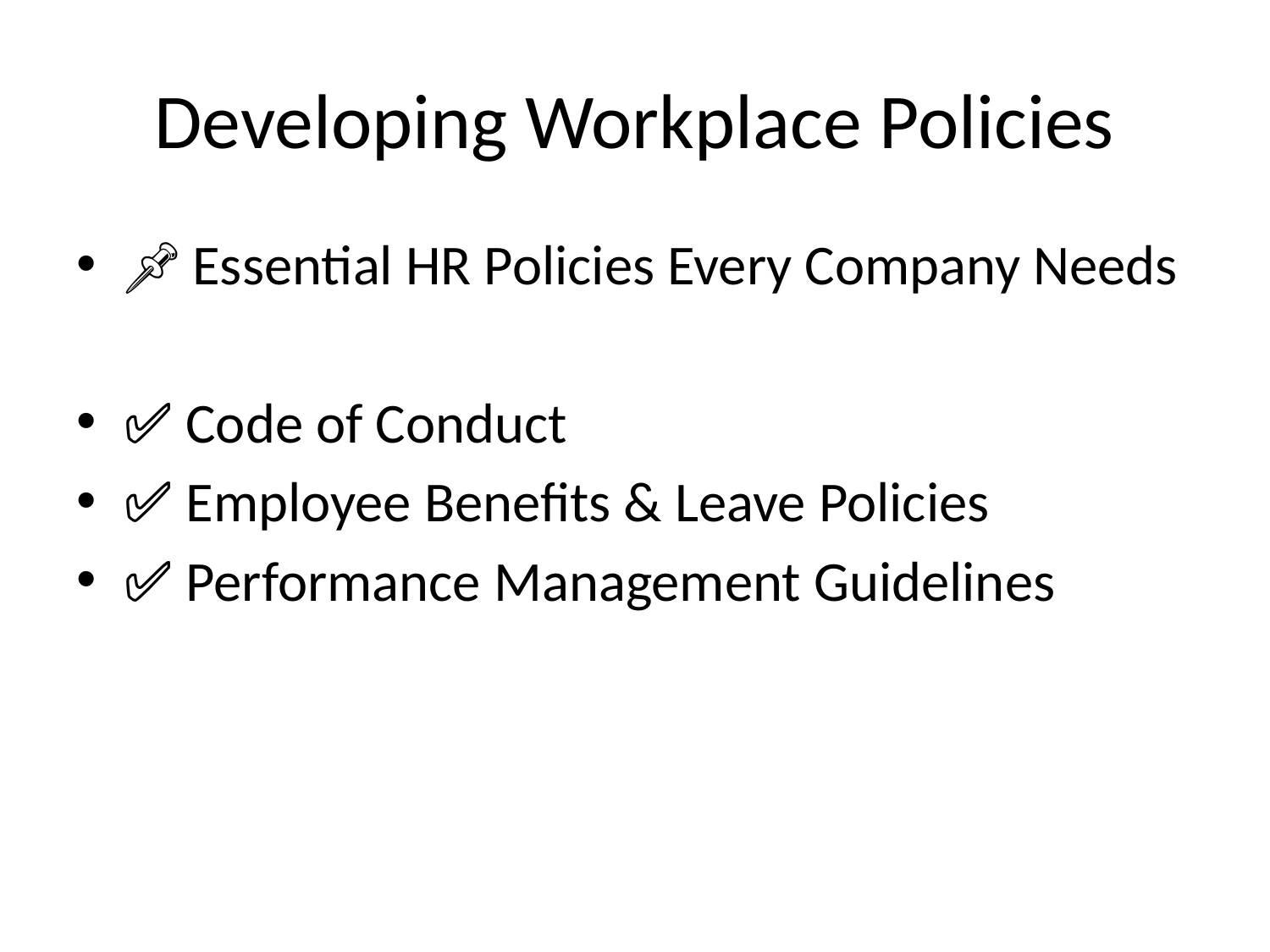

# Developing Workplace Policies
📌 Essential HR Policies Every Company Needs

✅ Code of Conduct
✅ Employee Benefits & Leave Policies
✅ Performance Management Guidelines